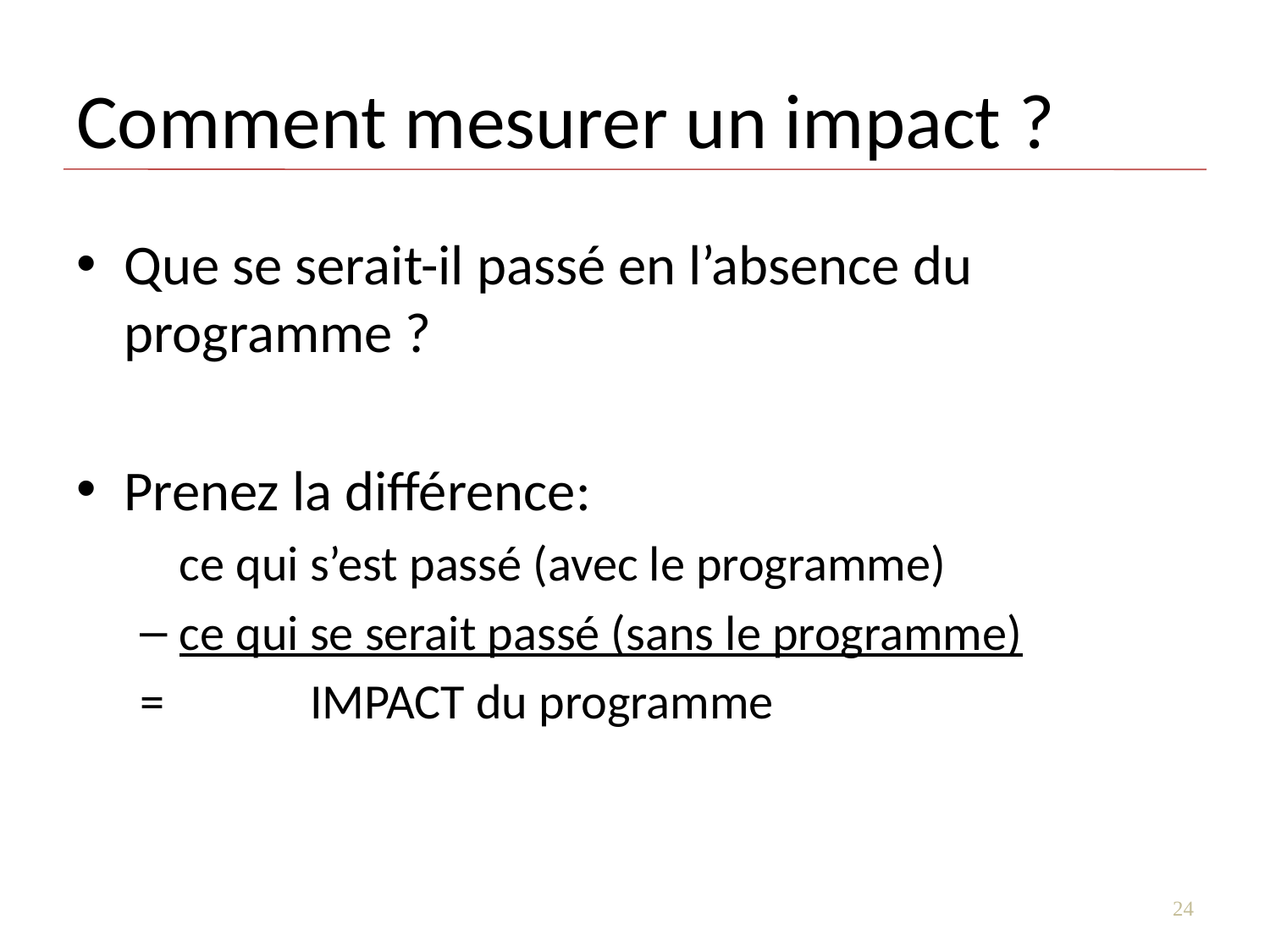

# Comment mesurer un impact ?
Que se serait-il passé en l’absence du programme ?

Prenez la différence:
	ce qui s’est passé (avec le programme)
ce qui se serait passé (sans le programme)
=             IMPACT du programme
24